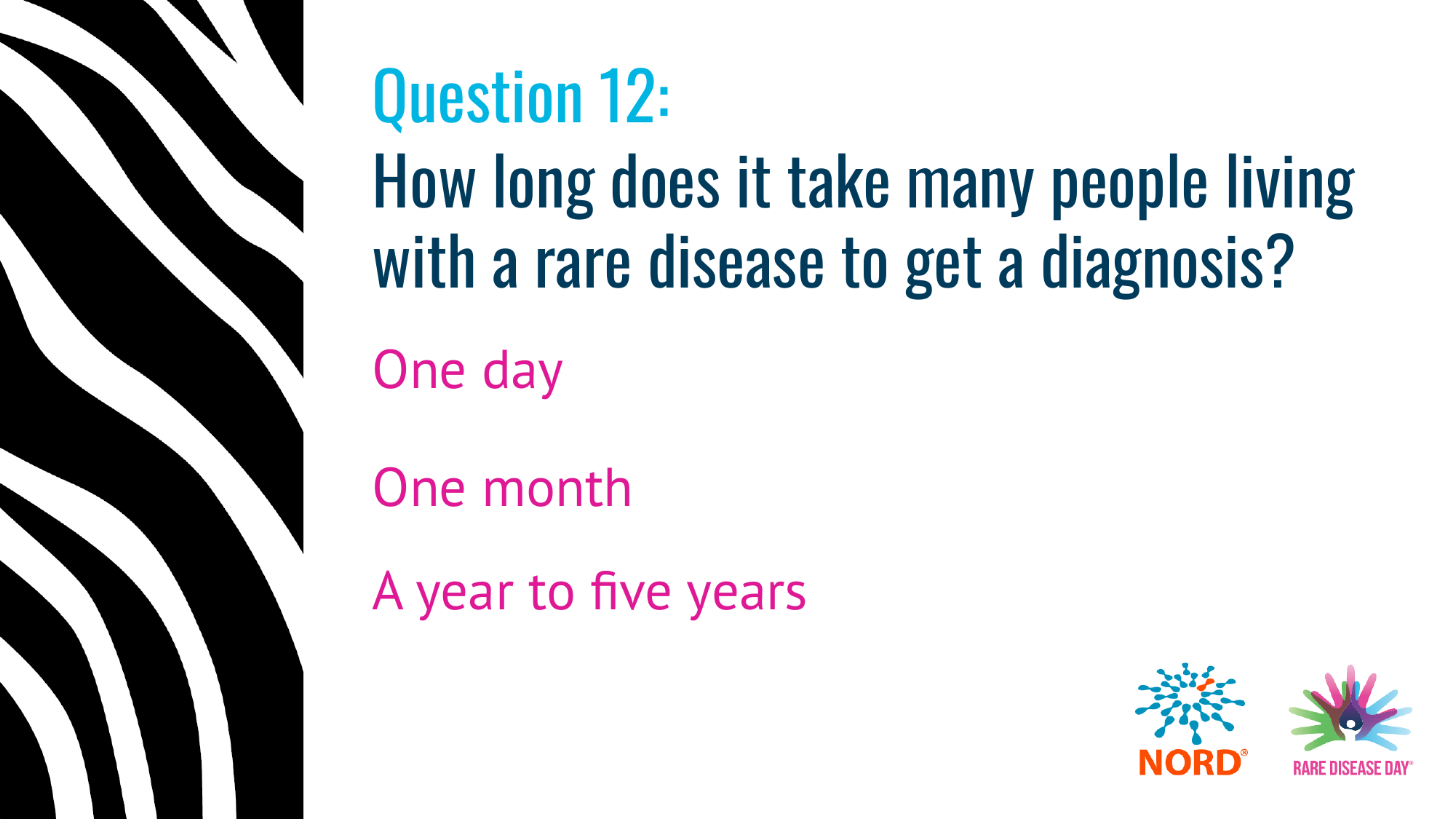

# Question 12:
How long does it take many people living with a rare disease to get a diagnosis?
One day
One month
A year to five years